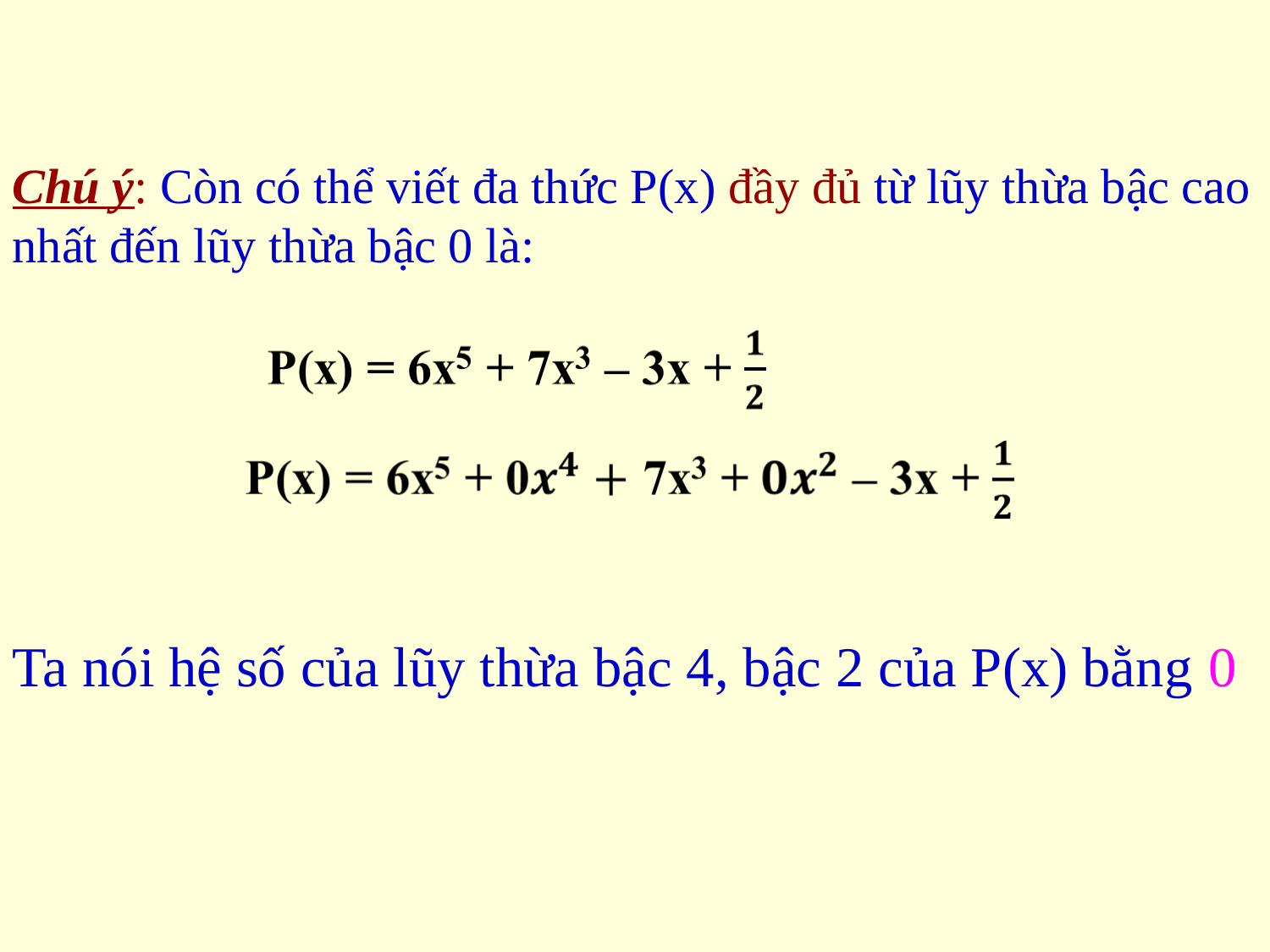

Chú ý: Còn có thể viết đa thức P(x) đầy đủ từ lũy thừa bậc cao nhất đến lũy thừa bậc 0 là:

Ta nói hệ số của lũy thừa bậc 4, bậc 2 của P(x) bằng 0